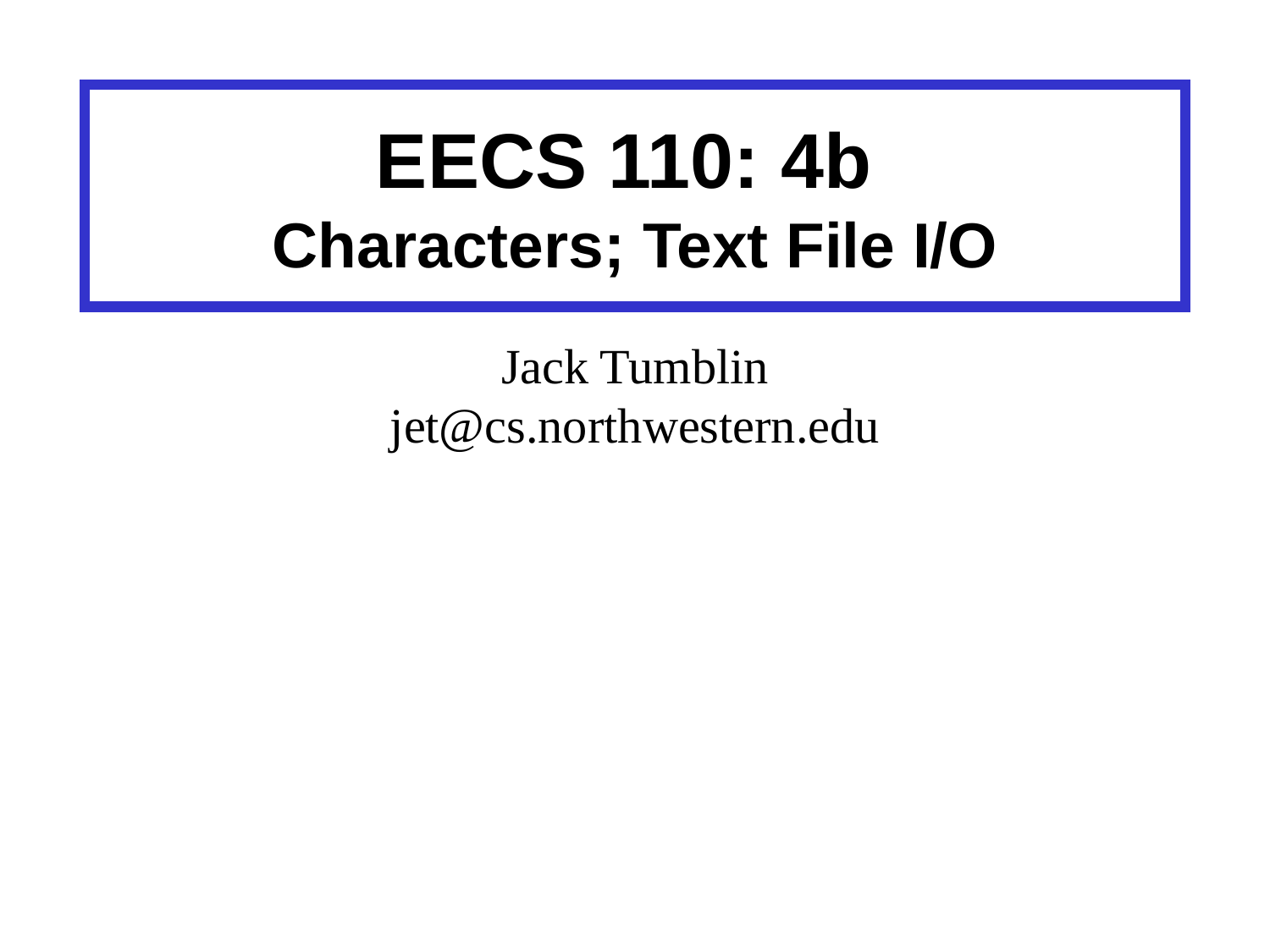

# EECS 110: 4b Characters; Text File I/O
Jack Tumblin
jet@cs.northwestern.edu
.